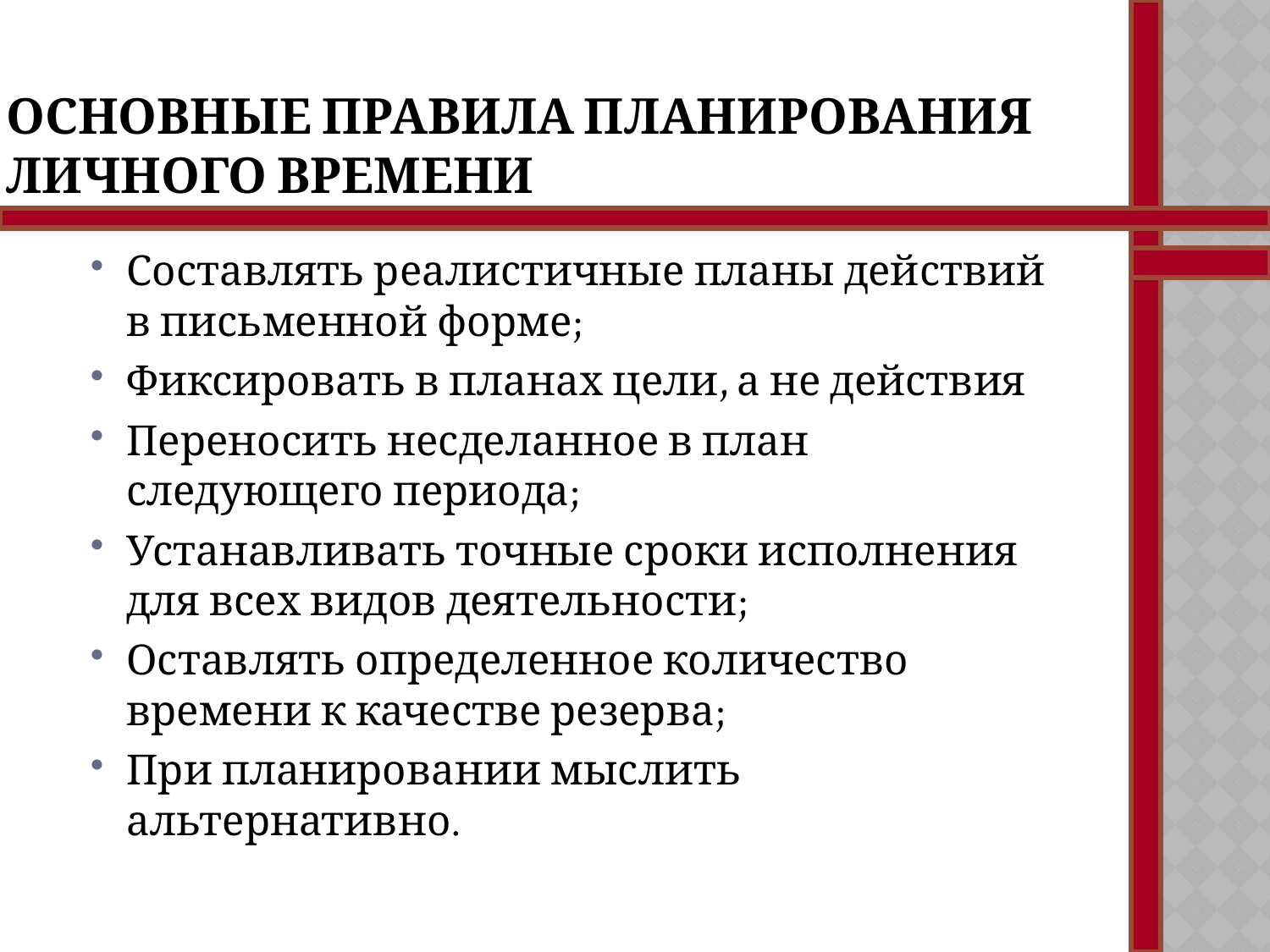

# Основные правила планирования личного времени
Составлять реалистичные планы действий в письменной форме;
Фиксировать в планах цели, а не действия
Переносить несделанное в план следующего периода;
Устанавливать точные сроки исполнения для всех видов деятельности;
Оставлять определенное количество времени к качестве резерва;
При планировании мыслить альтернативно.